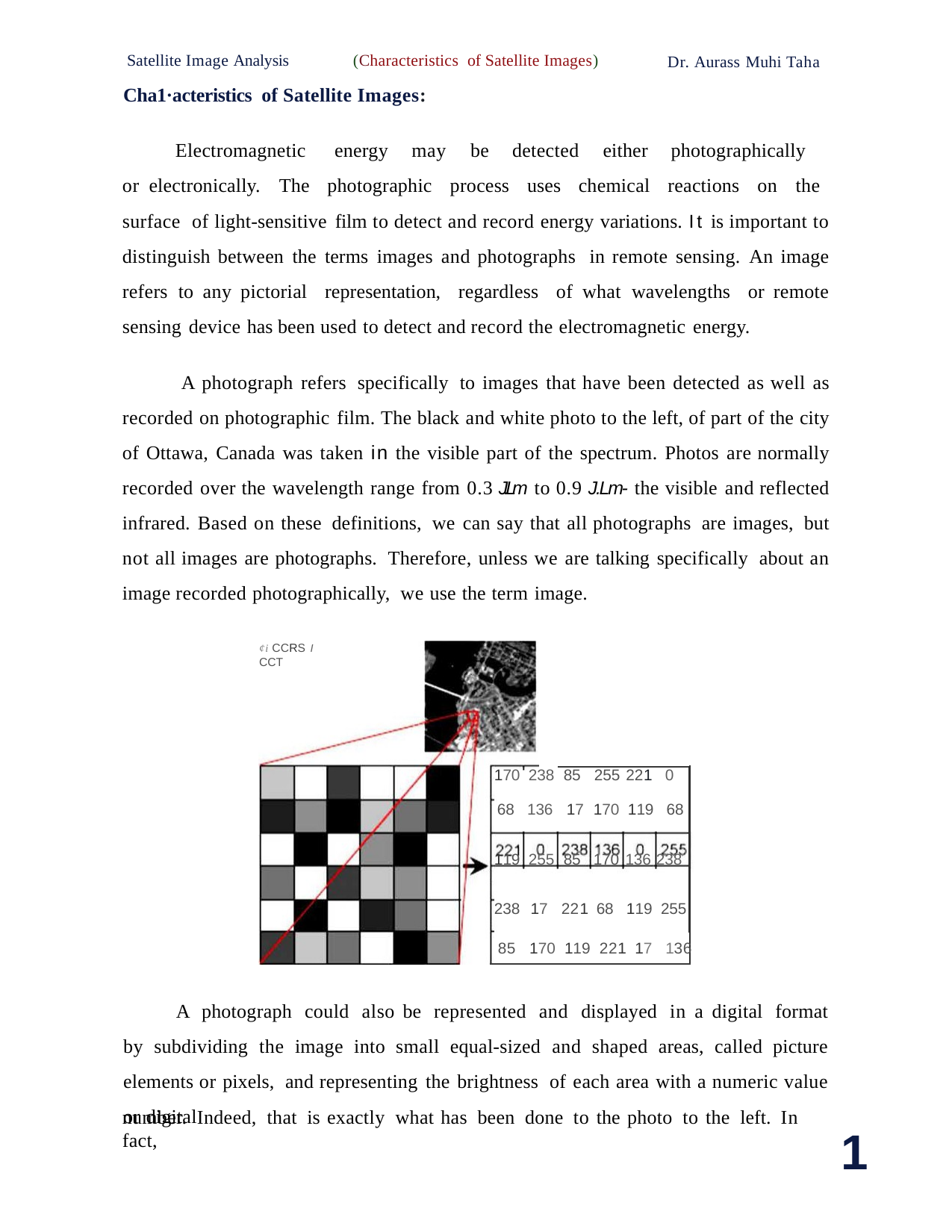

Satellite Image Analysis
(Characteristics  of Satellite Images)
Dr. Aurass Muhi Taha
Cha1·acteristics  of Satellite Images:

Electromagnetic     energy    may    be    detected    either    photographically     or electronically.  The  photographic  process  uses  chemical  reactions  on  the  surface  of light-sensitive film to detect and record energy variations. It is important to distinguish between the terms images and photographs  in remote sensing. An image refers to any pictorial  representation,  regardless  of what wavelengths  or remote sensing device has been used to detect and record the electromagnetic energy.

A photograph refers  specifically  to images that have been detected as well as recorded on photographic film. The black and white photo to the left, of part of the city of Ottawa, Canada was taken in the visible part of the spectrum. Photos are normally recorded over the wavelength range from 0.3 J.Lm to 0.9 J.Lm- the visible and reflected infrared. Based on these  definitions,  we can say that all photographs  are images,  but not all images are photographs.  Therefore, unless we are talking specifically  about an image recorded photographically,  we use the term image.

¢i CCRS I CCT

| 170 238 | 85 | 255 221 0 |
| --- | --- | --- |
| 68 136 | 17 | 170 119 68 |
| 119 255 | 85 | 170 136 238 |
| 238 17 | 221 | 68 119 255 |
85   170  119  221 17   136

A  photograph  could  also be  represented  and  displayed  in a digital  format by subdividing the image into small equal-sized and shaped areas, called picture elements or pixels,  and representing the brightness  of each area with a numeric value or digital

number.  Indeed,  that  is exactly  what has  been  done  to the photo  to the  left.  In fact,
1